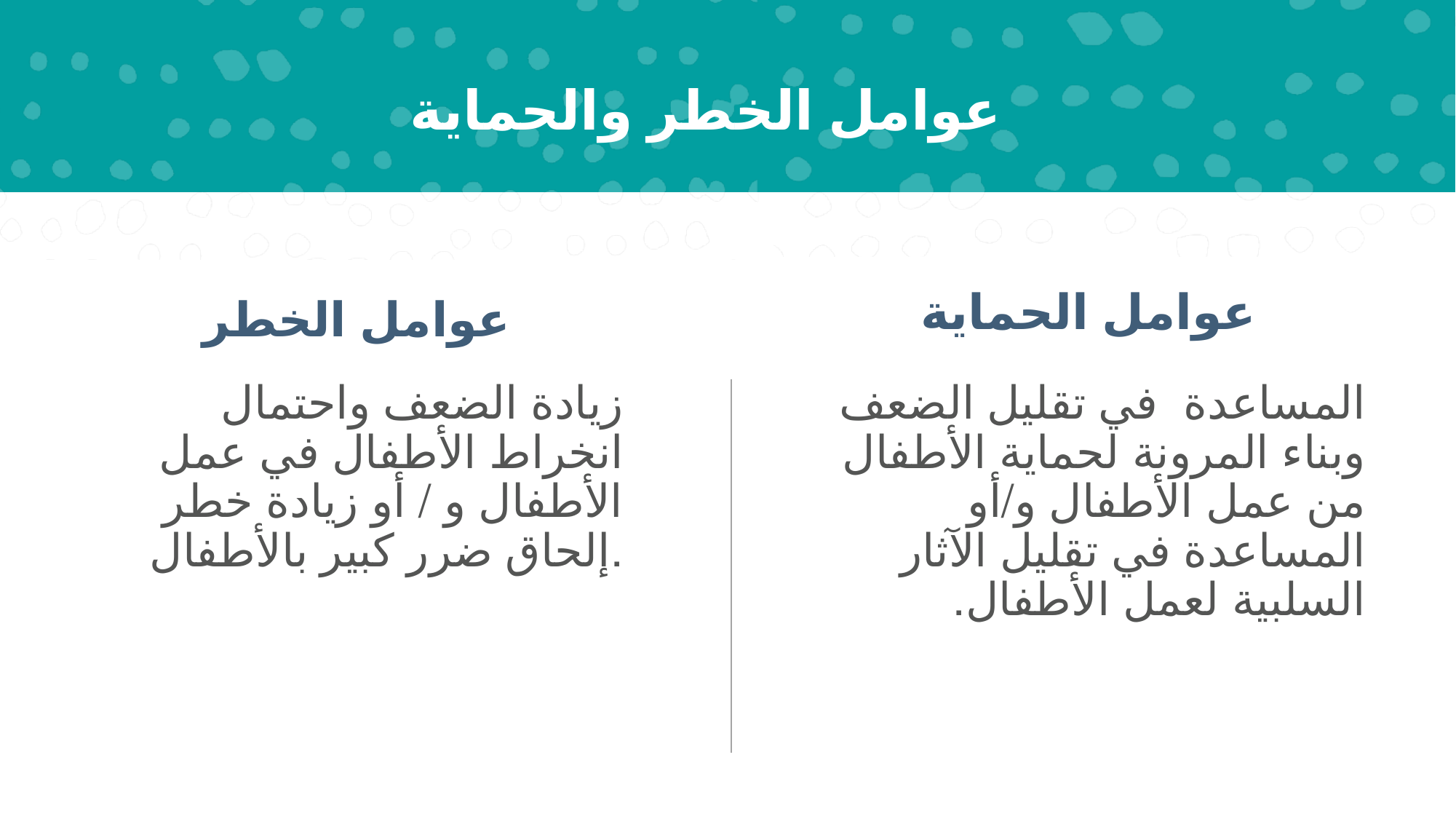

# عوامل الخطر والحماية
عوامل الخطر
عوامل الحماية
زيادة الضعف واحتمال انخراط الأطفال في عمل الأطفال و / أو زيادة خطر إلحاق ضرر كبير بالأطفال.
المساعدة  في تقليل الضعف وبناء المرونة لحماية الأطفال من عمل الأطفال و/أو المساعدة في تقليل الآثار السلبية لعمل الأطفال.